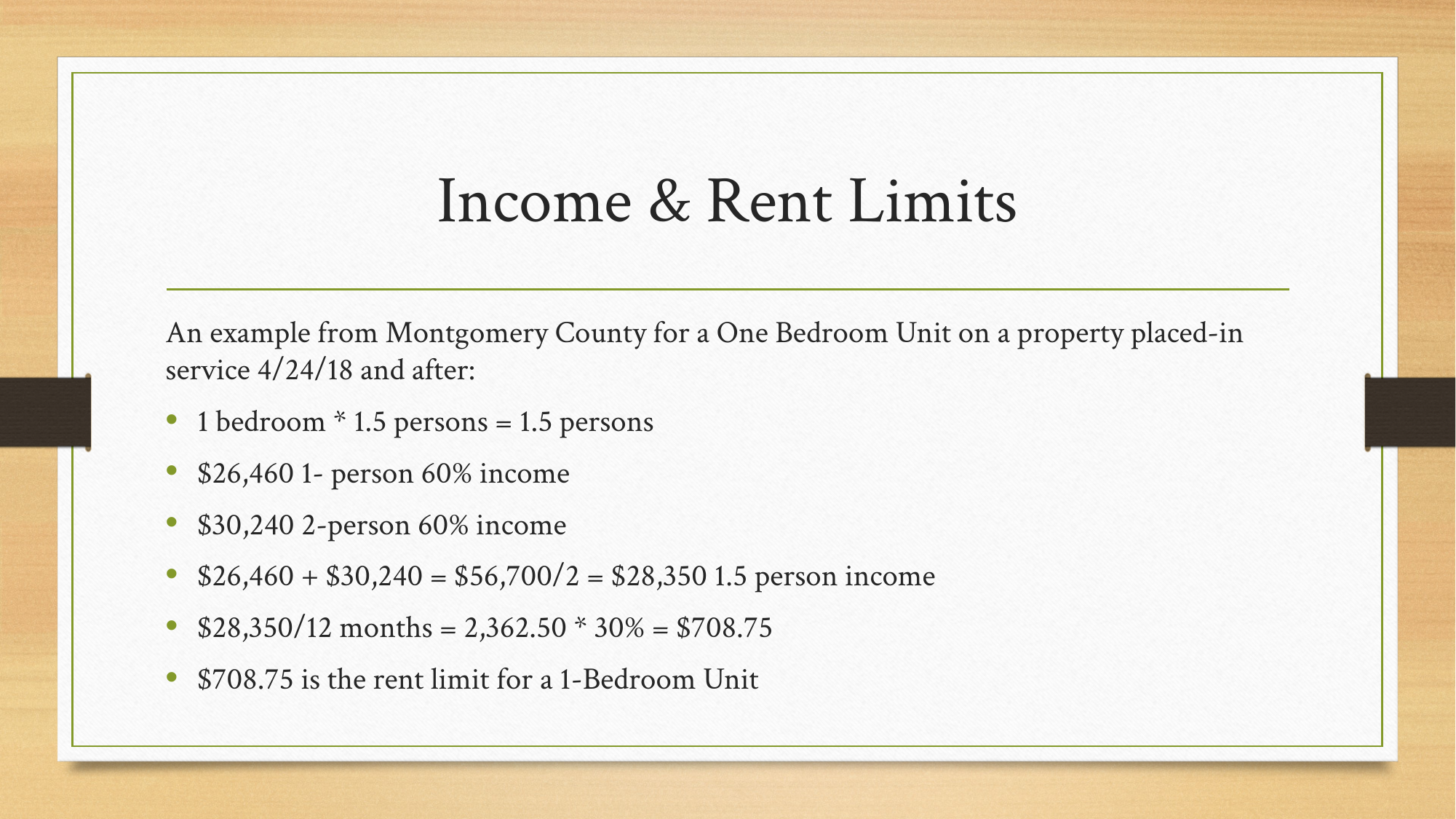

# Income & Rent Limits
An example from Montgomery County for a One Bedroom Unit on a property placed-in service 4/24/18 and after:
1 bedroom * 1.5 persons = 1.5 persons
$26,460 1- person 60% income
$30,240 2-person 60% income
$26,460 + $30,240 = $56,700/2 = $28,350 1.5 person income
$28,350/12 months = 2,362.50 * 30% = $708.75
$708.75 is the rent limit for a 1-Bedroom Unit